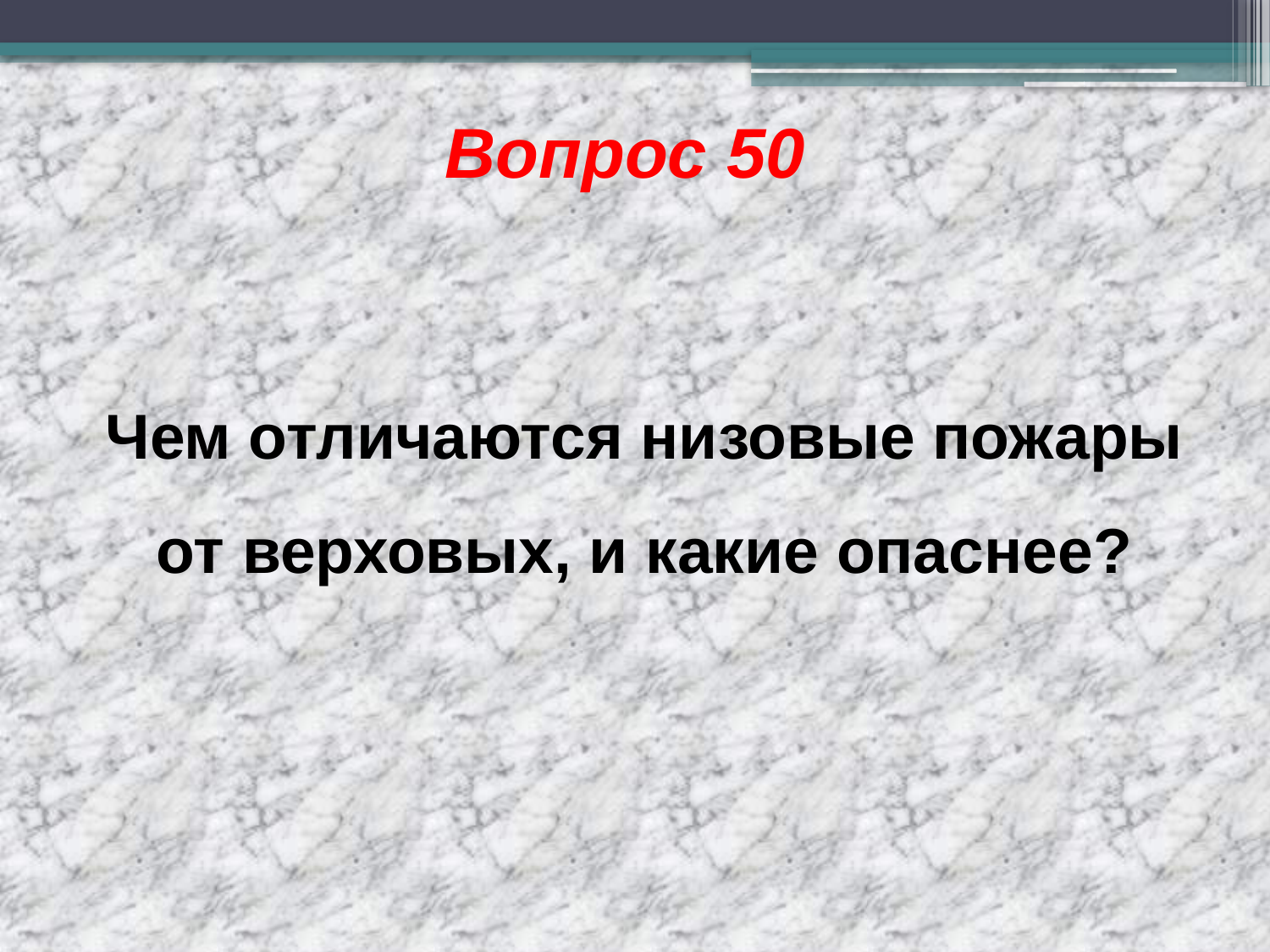

Вопрос 50
Чем отличаются низовые пожары от верховых, и какие опаснее?